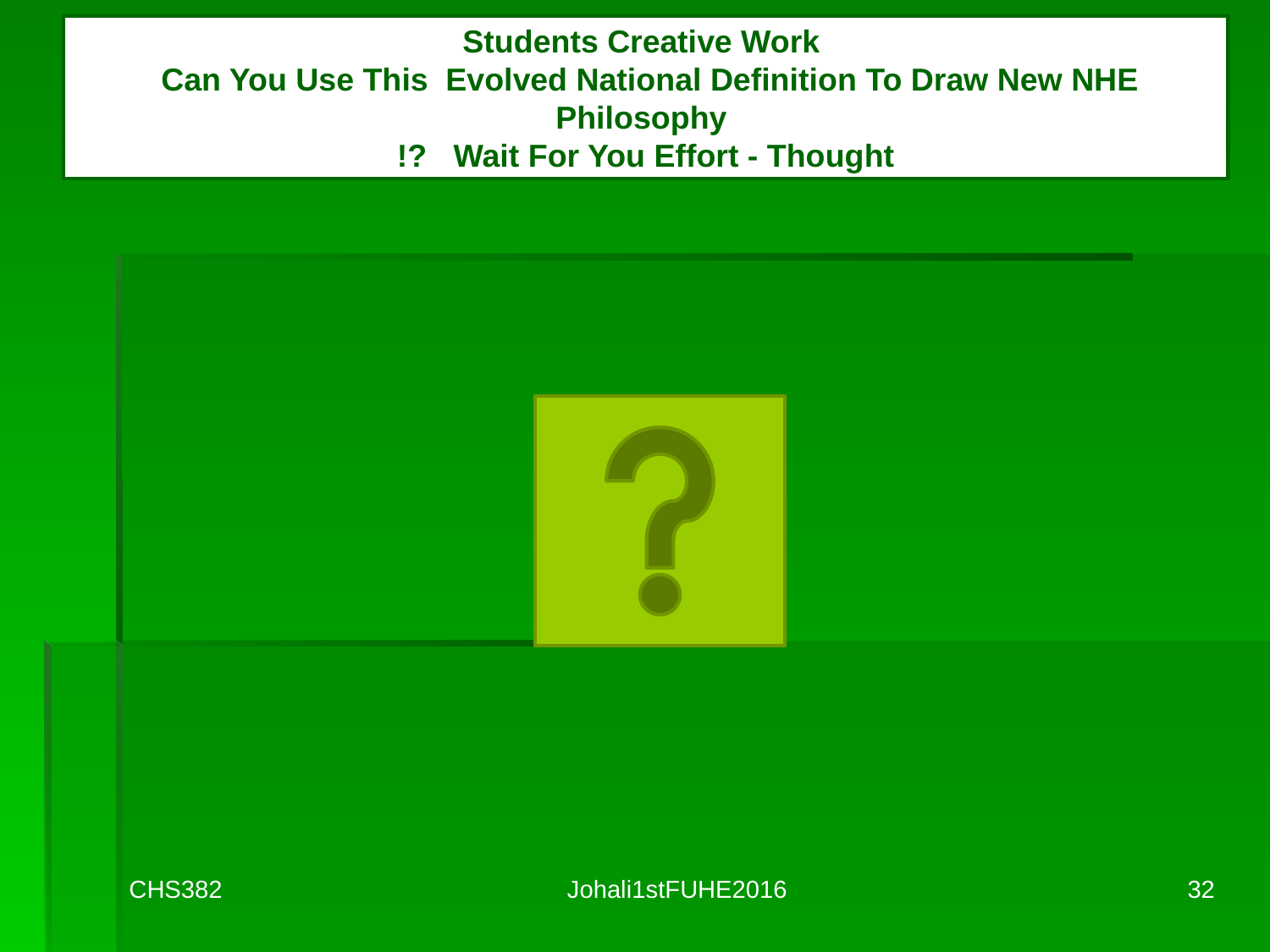

# Students Creative Work Can You Use This  Evolved National Definition To Draw New NHE Philosophy Wait For You Effort - Thought  ?!

CHS382
Johali1stFUHE2016
32